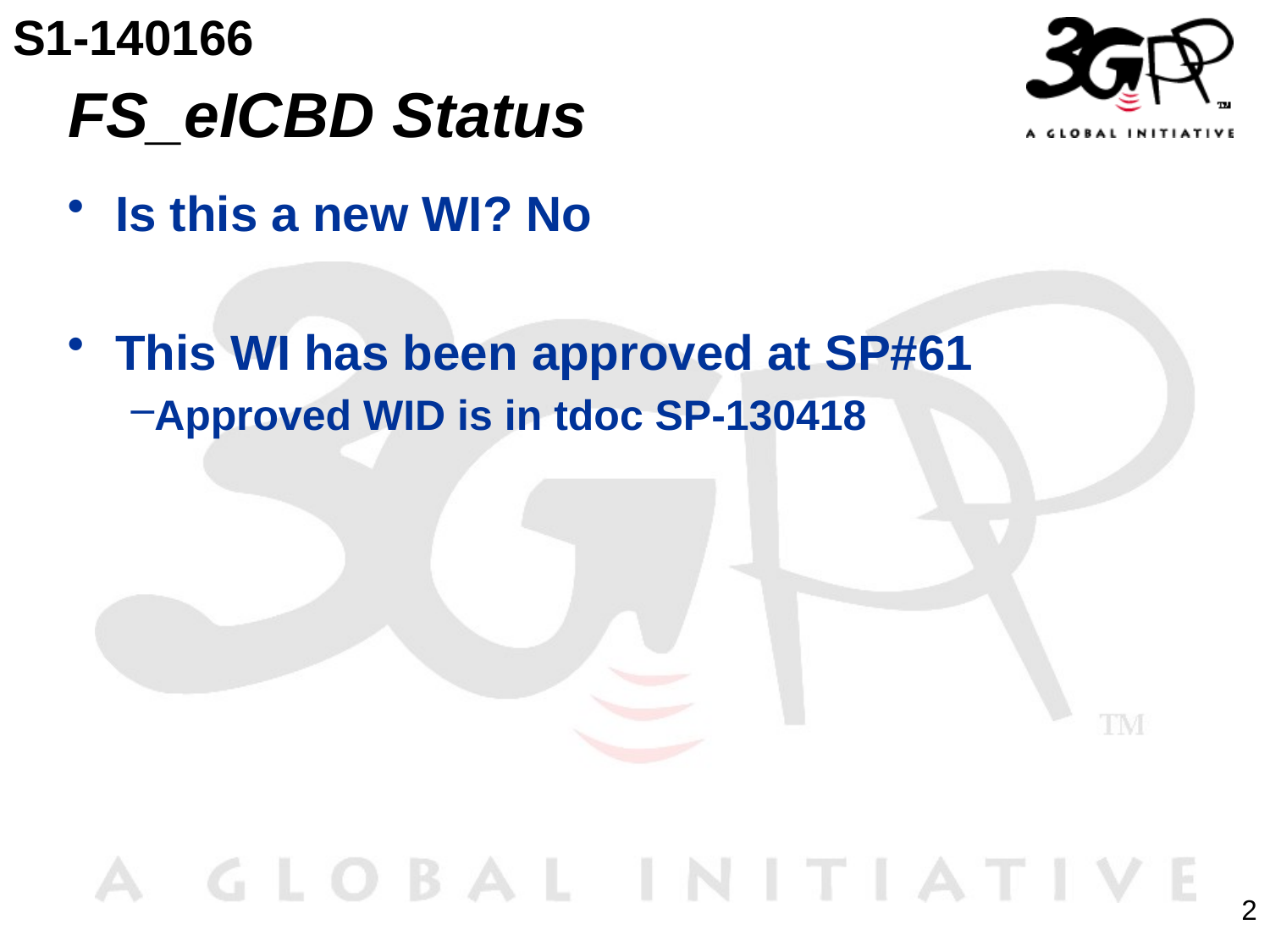

S1-140166
# FS_eICBD Status
Is this a new WI? No

This WI has been approved at SP#61
Approved WID is in tdoc SP-130418
2